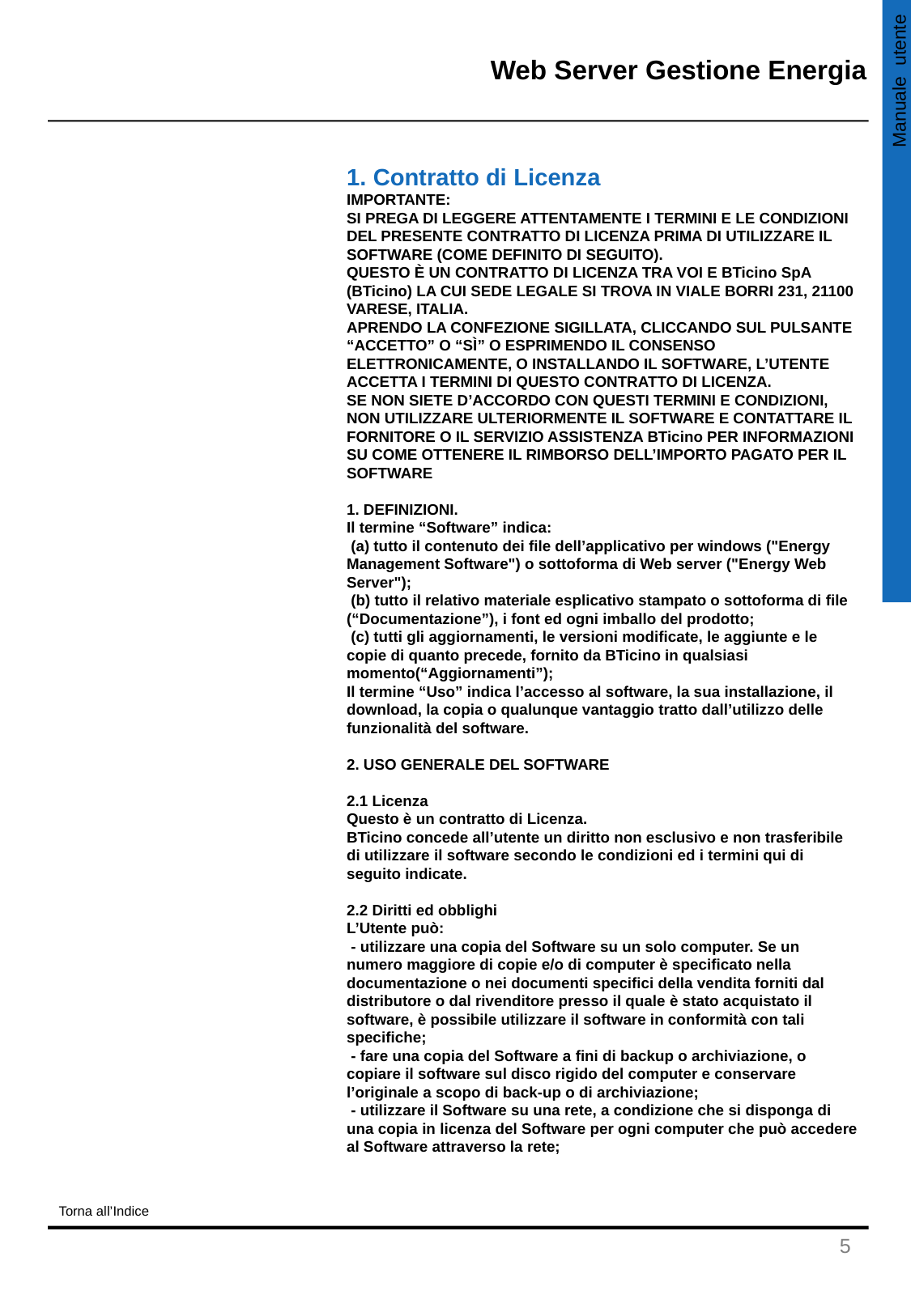

1. Contratto di Licenza
IMPORTANTE:
SI PREGA DI LEGGERE ATTENTAMENTE I TERMINI E LE CONDIZIONI DEL PRESENTE CONTRATTO DI LICENZA PRIMA DI UTILIZZARE IL SOFTWARE (COME DEFINITO DI SEGUITO).
QUESTO È UN CONTRATTO DI LICENZA TRA VOI E BTicino SpA (BTicino) LA CUI SEDE LEGALE SI TROVA IN VIALE BORRI 231, 21100 VARESE, ITALIA.
APRENDO LA CONFEZIONE SIGILLATA, CLICCANDO SUL PULSANTE “ACCETTO” O “SÌ” O ESPRIMENDO IL CONSENSO ELETTRONICAMENTE, O INSTALLANDO IL SOFTWARE, L’UTENTE ACCETTA I TERMINI DI QUESTO CONTRATTO DI LICENZA.
SE NON SIETE D’ACCORDO CON QUESTI TERMINI E CONDIZIONI, NON UTILIZZARE ULTERIORMENTE IL SOFTWARE E CONTATTARE IL FORNITORE O IL SERVIZIO ASSISTENZA BTicino PER INFORMAZIONI SU COME OTTENERE IL RIMBORSO DELL’IMPORTO PAGATO PER IL SOFTWARE

1. DEFINIZIONI.
Il termine “Software” indica:
 (a) tutto il contenuto dei file dell’applicativo per windows ("Energy Management Software") o sottoforma di Web server ("Energy Web Server");
 (b) tutto il relativo materiale esplicativo stampato o sottoforma di file (“Documentazione”), i font ed ogni imballo del prodotto;
 (c) tutti gli aggiornamenti, le versioni modificate, le aggiunte e le copie di quanto precede, fornito da BTicino in qualsiasi momento(“Aggiornamenti”);
Il termine “Uso” indica l’accesso al software, la sua installazione, il download, la copia o qualunque vantaggio tratto dall’utilizzo delle funzionalità del software.

2. USO GENERALE DEL SOFTWARE

2.1 Licenza
Questo è un contratto di Licenza.
BTicino concede all’utente un diritto non esclusivo e non trasferibile di utilizzare il software secondo le condizioni ed i termini qui di seguito indicate.

2.2 Diritti ed obblighi
L’Utente può:
 - utilizzare una copia del Software su un solo computer. Se un numero maggiore di copie e/o di computer è specificato nella documentazione o nei documenti specifici della vendita forniti dal distributore o dal rivenditore presso il quale è stato acquistato il software, è possibile utilizzare il software in conformità con tali specifiche;
 - fare una copia del Software a fini di backup o archiviazione, o copiare il software sul disco rigido del computer e conservare l’originale a scopo di back-up o di archiviazione;
 - utilizzare il Software su una rete, a condizione che si disponga di una copia in licenza del Software per ogni computer che può accedere al Software attraverso la rete;